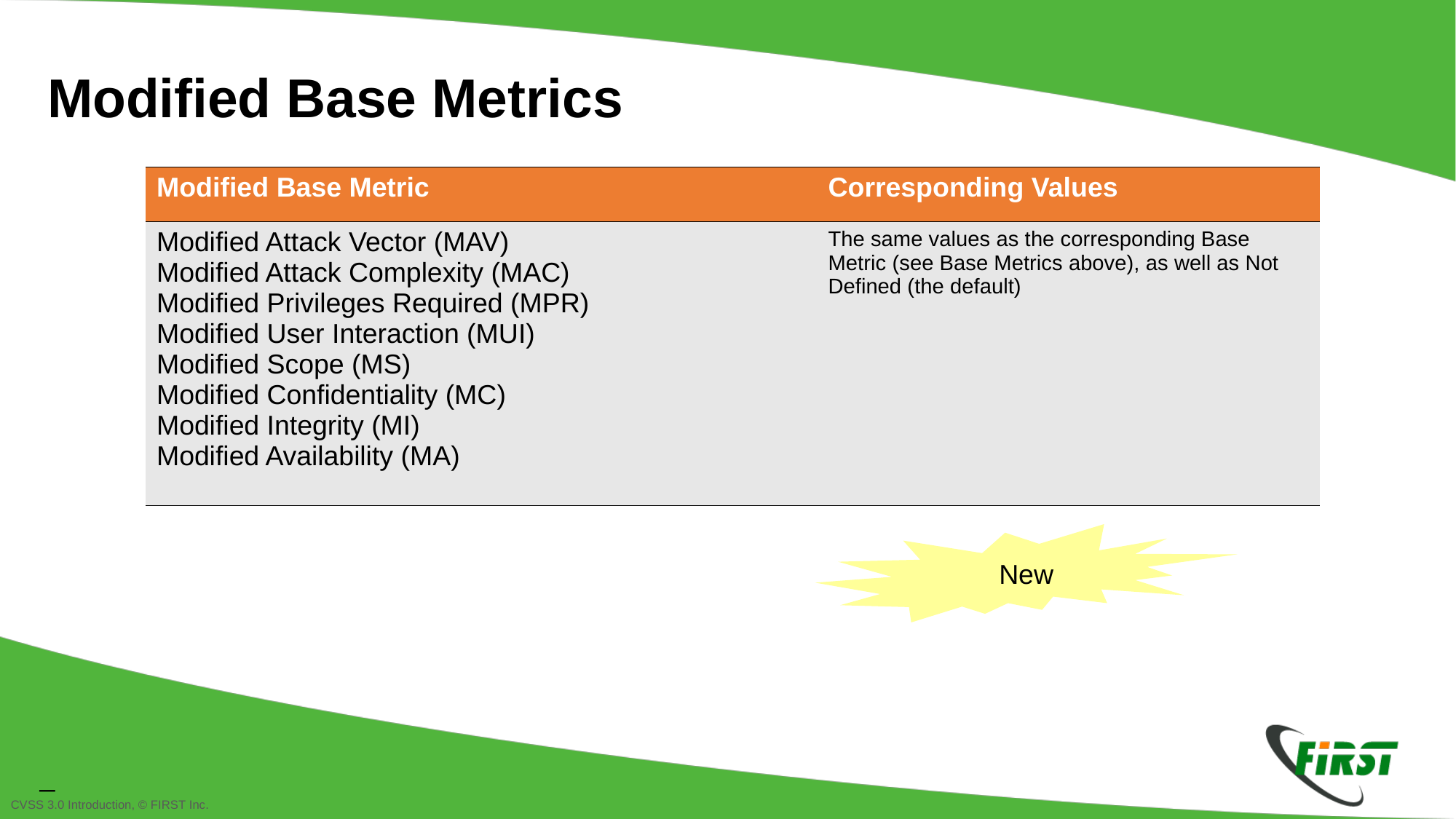

Modified Base Metrics
| Modified Base Metric | Corresponding Values |
| --- | --- |
| Modified Attack Vector (MAV) Modified Attack Complexity (MAC) Modified Privileges Required (MPR) Modified User Interaction (MUI) Modified Scope (MS) Modified Confidentiality (MC) Modified Integrity (MI) Modified Availability (MA) | The same values as the corresponding Base Metric (see Base Metrics above), as well as Not Defined (the default) |
New
_